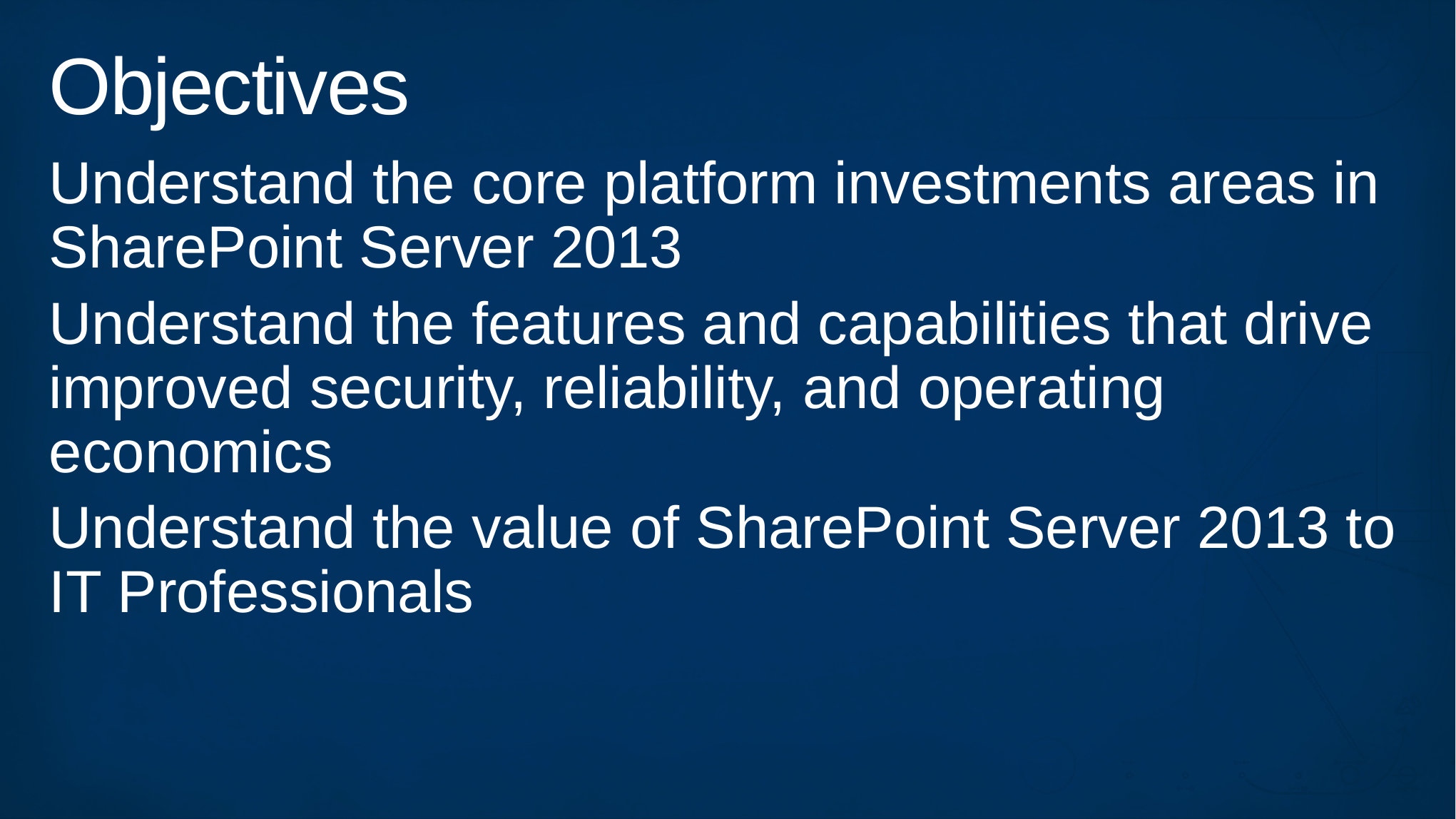

# Objectives
Understand the core platform investments areas in SharePoint Server 2013
Understand the features and capabilities that drive improved security, reliability, and operating economics
Understand the value of SharePoint Server 2013 to IT Professionals